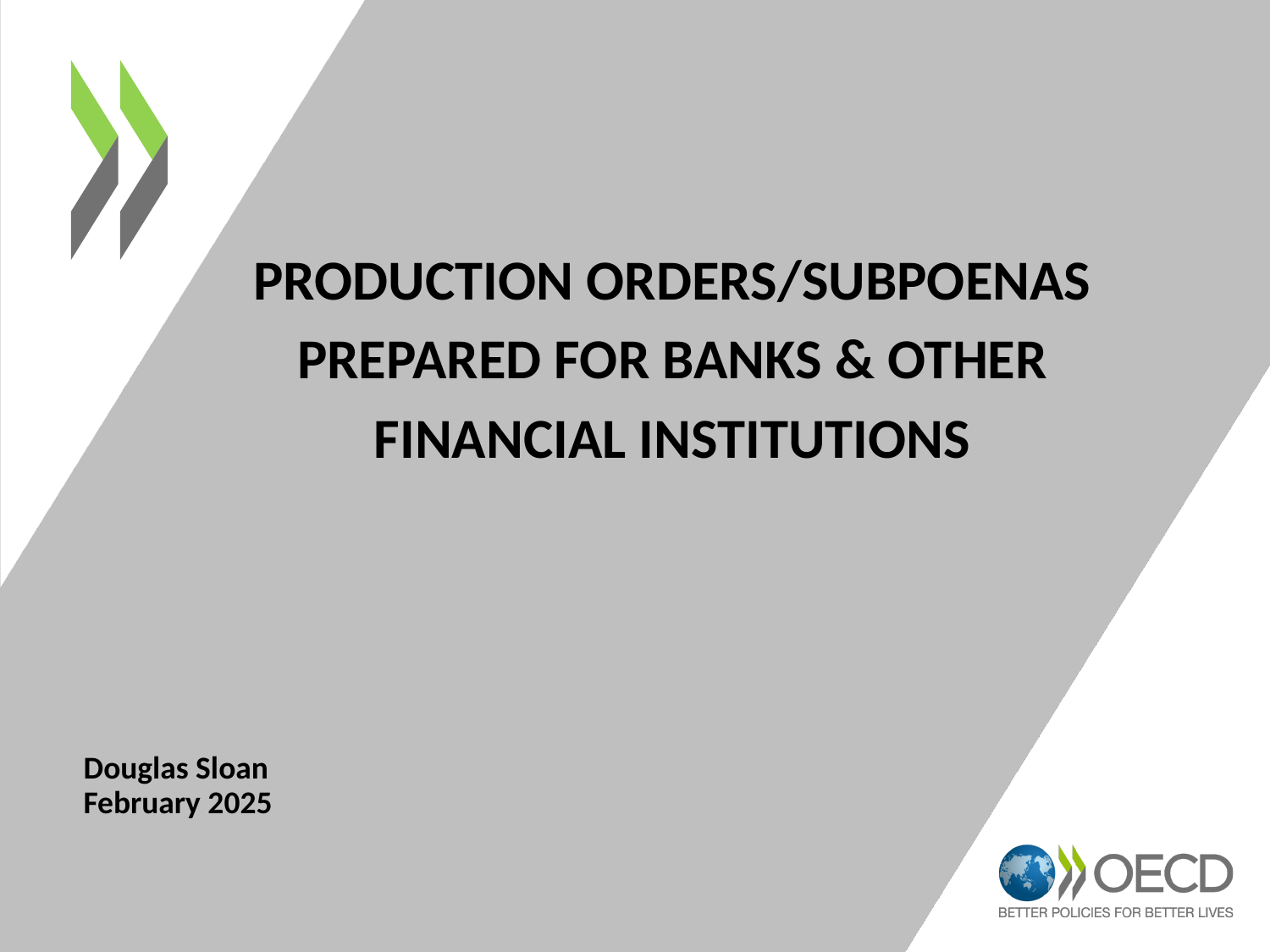

# Production Orders/Subpoenas Prepared for Banks & Other Financial Institutions
Douglas Sloan
February 2025